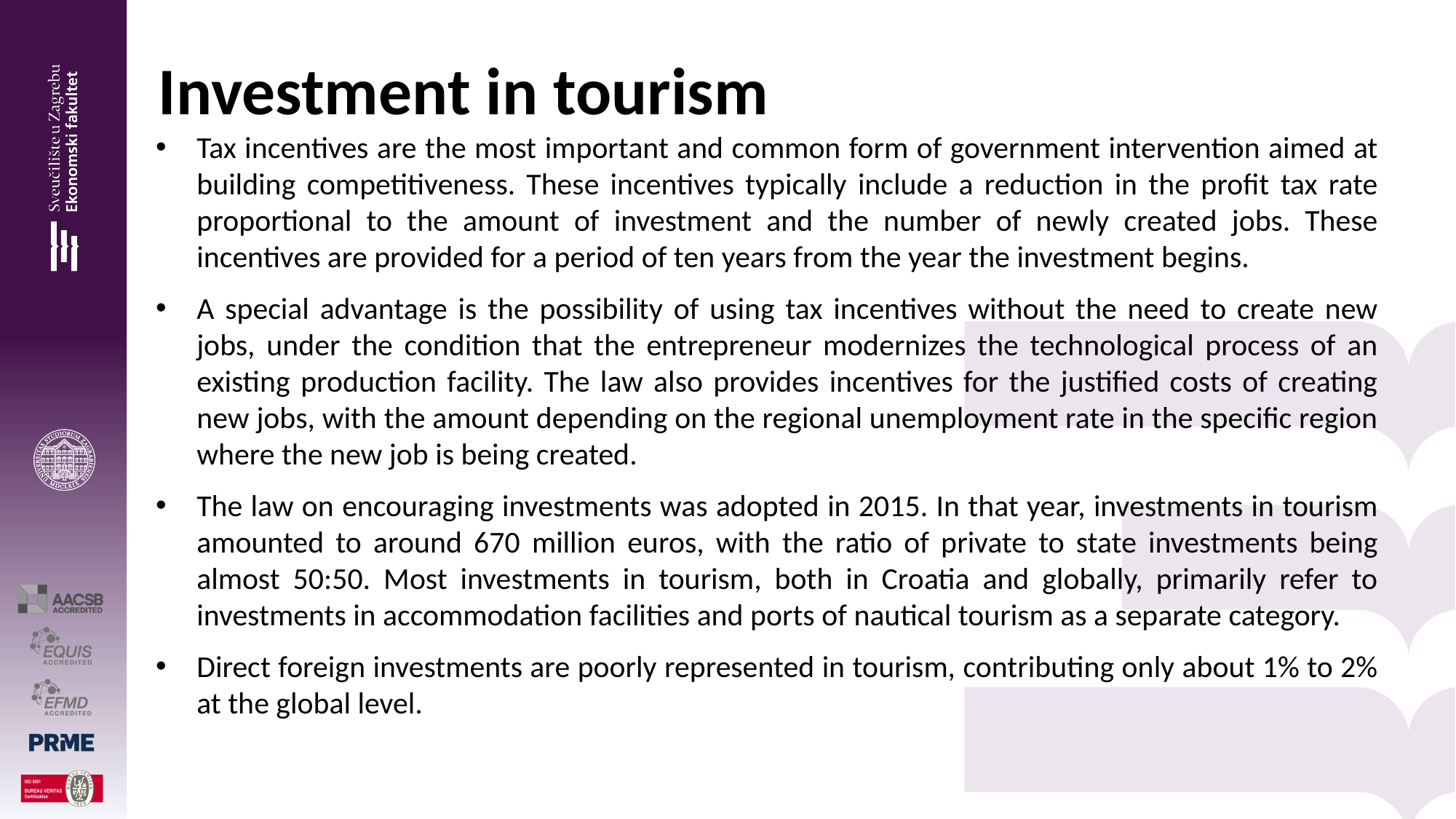

# Investment in tourism
Tax incentives are the most important and common form of government intervention aimed at building competitiveness. These incentives typically include a reduction in the profit tax rate proportional to the amount of investment and the number of newly created jobs. These incentives are provided for a period of ten years from the year the investment begins.
A special advantage is the possibility of using tax incentives without the need to create new jobs, under the condition that the entrepreneur modernizes the technological process of an existing production facility. The law also provides incentives for the justified costs of creating new jobs, with the amount depending on the regional unemployment rate in the specific region where the new job is being created.
The law on encouraging investments was adopted in 2015. In that year, investments in tourism amounted to around 670 million euros, with the ratio of private to state investments being almost 50:50. Most investments in tourism, both in Croatia and globally, primarily refer to investments in accommodation facilities and ports of nautical tourism as a separate category.
Direct foreign investments are poorly represented in tourism, contributing only about 1% to 2% at the global level.